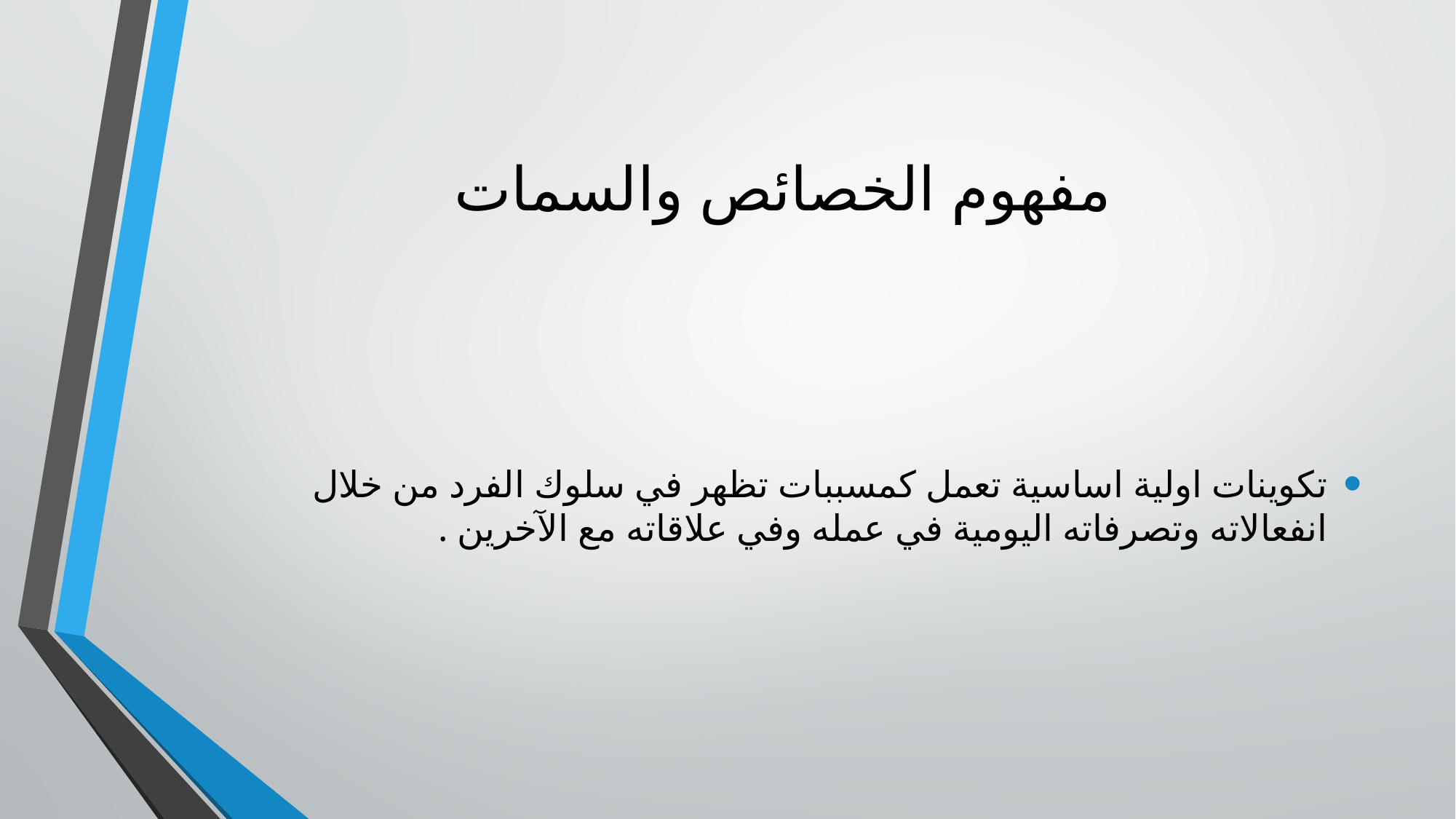

# مفهوم الخصائص والسمات
تكوينات اولية اساسية تعمل كمسببات تظهر في سلوك الفرد من خلال انفعالاته وتصرفاته اليومية في عمله وفي علاقاته مع الآخرين .